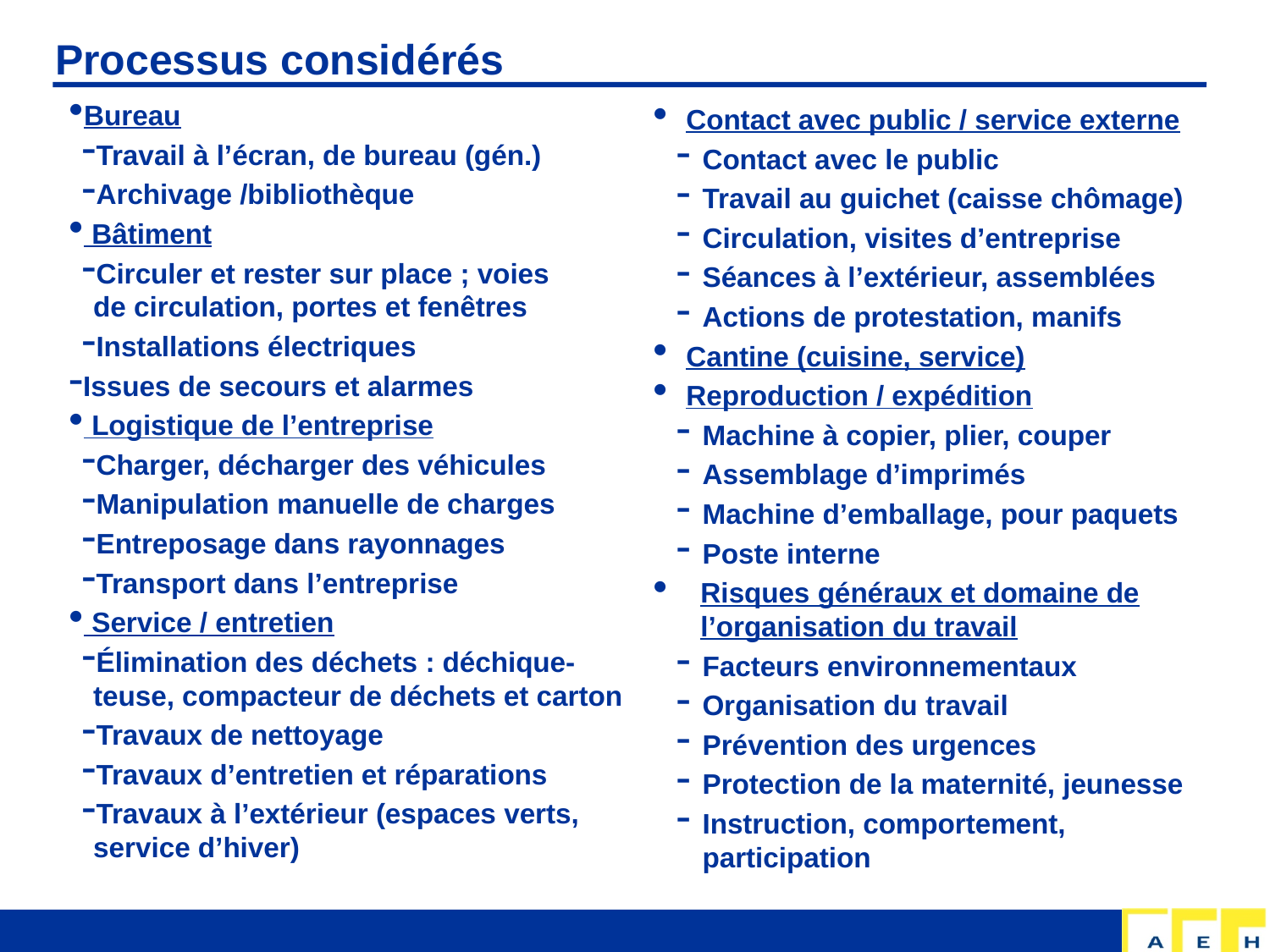

# Processus considérés
Bureau
Travail à l’écran, de bureau (gén.)
Archivage /bibliothèque
 Bâtiment
Circuler et rester sur place ; voies
de circulation, portes et fenêtres
Installations électriques
Issues de secours et alarmes
 Logistique de l’entreprise
Charger, décharger des véhicules
Manipulation manuelle de charges
Entreposage dans rayonnages
Transport dans l’entreprise
 Service / entretien
Élimination des déchets : déchique-teuse, compacteur de déchets et carton
Travaux de nettoyage
Travaux d’entretien et réparations
Travaux à l’extérieur (espaces verts, service d’hiver)

 Contact avec public / service externe
Contact avec le public
Travail au guichet (caisse chômage)
Circulation, visites d’entreprise
Séances à l’extérieur, assemblées
Actions de protestation, manifs
 Cantine (cuisine, service)
 Reproduction / expédition
Machine à copier, plier, couper
Assemblage d’imprimés
Machine d’emballage, pour paquets
Poste interne
Risques généraux et domaine de l’organisation du travail
Facteurs environnementaux
Organisation du travail
Prévention des urgences
Protection de la maternité, jeunesse
Instruction, comportement, participation